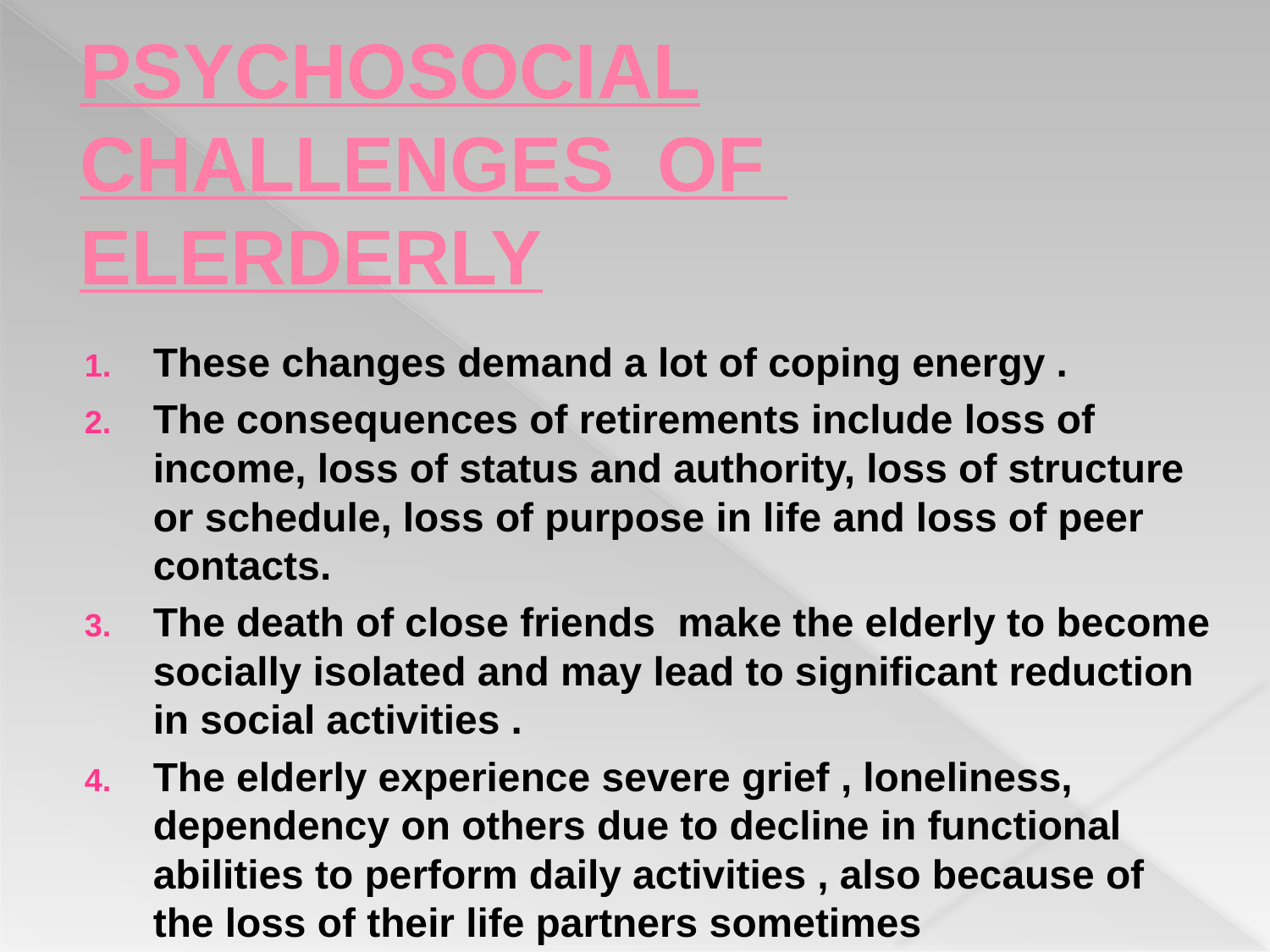

# PSYCHOSOCIAL CHALLENGES  OF  ELERDERLY

These changes demand a lot of coping energy .
The consequences of retirements include loss of income, loss of status and authority, loss of structure or schedule, loss of purpose in life and loss of peer contacts.
The death of close friends  make the elderly to become socially isolated and may lead to significant reduction in social activities .
The elderly experience severe grief , loneliness, dependency on others due to decline in functional abilities to perform daily activities , also because of the loss of their life partners sometimes